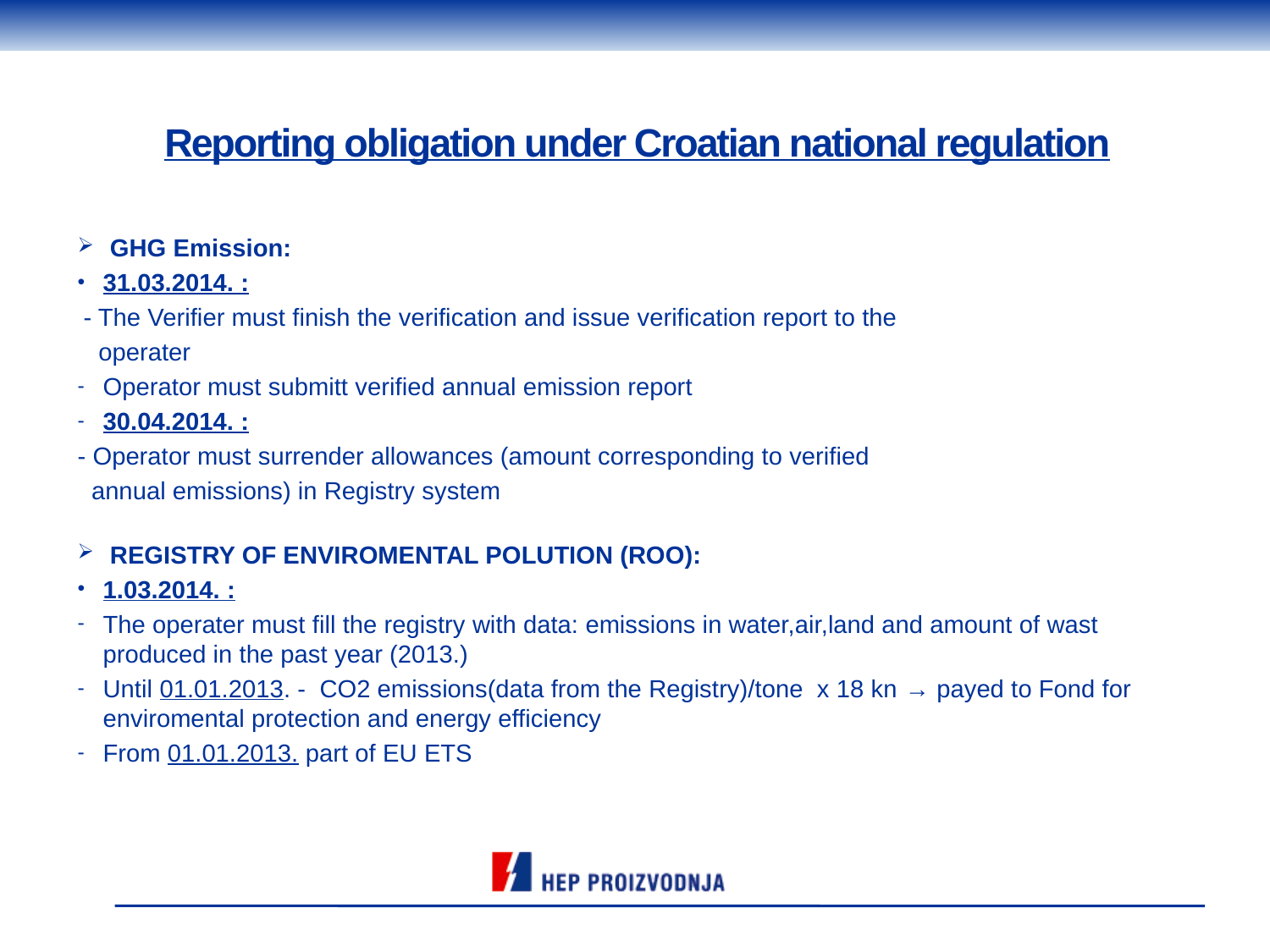

# Reporting obligation under Croatian national regulation
 GHG Emission:
31.03.2014. :
 - The Verifier must finish the verification and issue verification report to the
   operater
Operator must submitt verified annual emission report
30.04.2014. :
- Operator must surrender allowances (amount corresponding to verified
  annual emissions) in Registry system

 REGISTRY OF ENVIROMENTAL POLUTION (ROO):
1.03.2014. :
The operater must fill the registry with data: emissions in water,air,land and amount of wast produced in the past year (2013.)
Until 01.01.2013. -  CO2 emissions(data from the Registry)/tone  x 18 kn → payed to Fond for enviromental protection and energy efficiency
From 01.01.2013. part of EU ETS